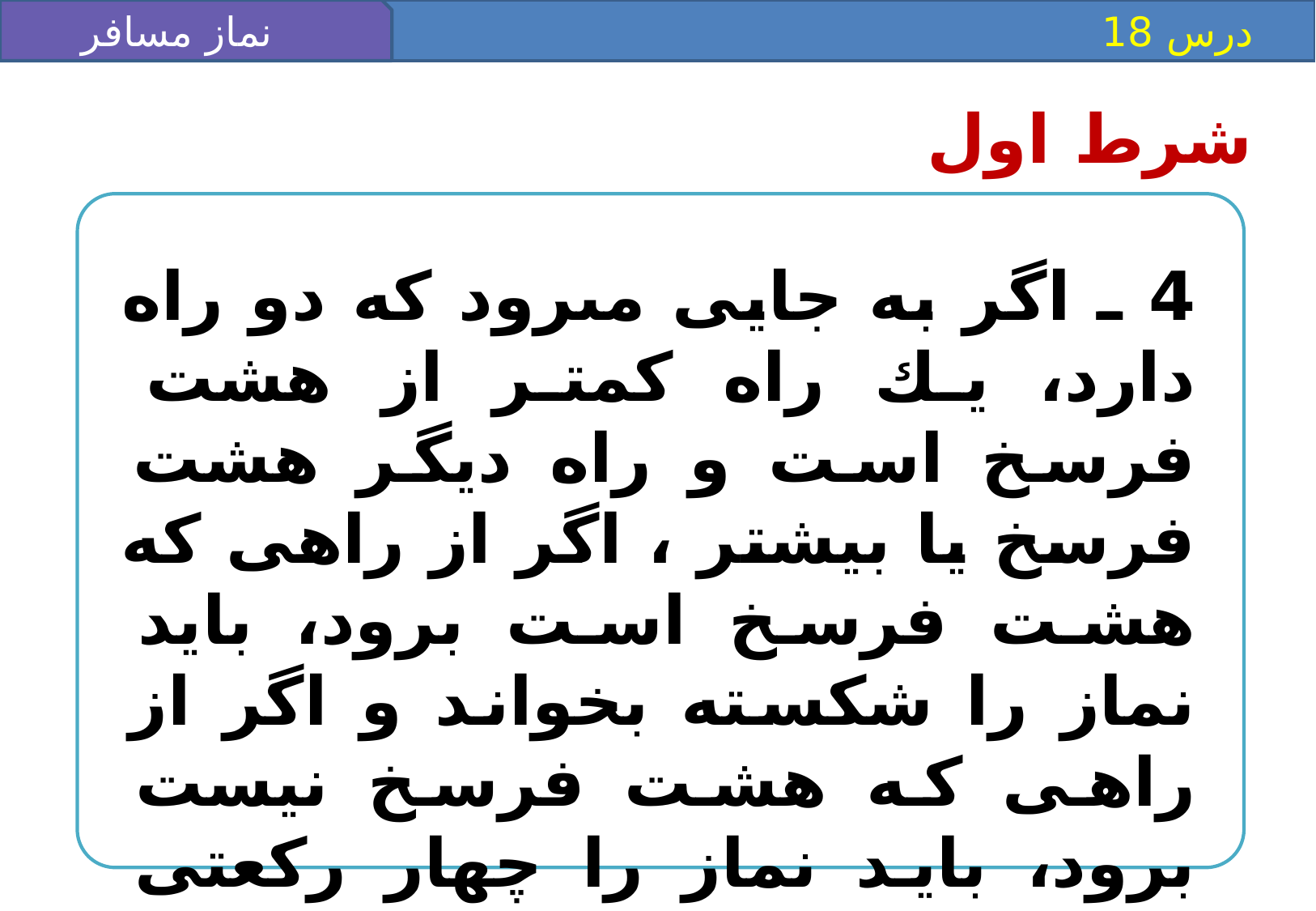

نماز مسافر (1)
 درس 18
شرط اول

4 ـ اگر به جايى مى‏رود كه دو راه دارد، يك راه كمتر از هشت فرسخ است و راه ديگر هشت فرسخ يا بيشتر ، اگر از راهى كه هشت فرسخ است برود، بايد نماز را شكسته بخواند و اگر از راهى كه هشت فرسخ نيست برود، بايد نماز را چهار ركعتى بخواند.